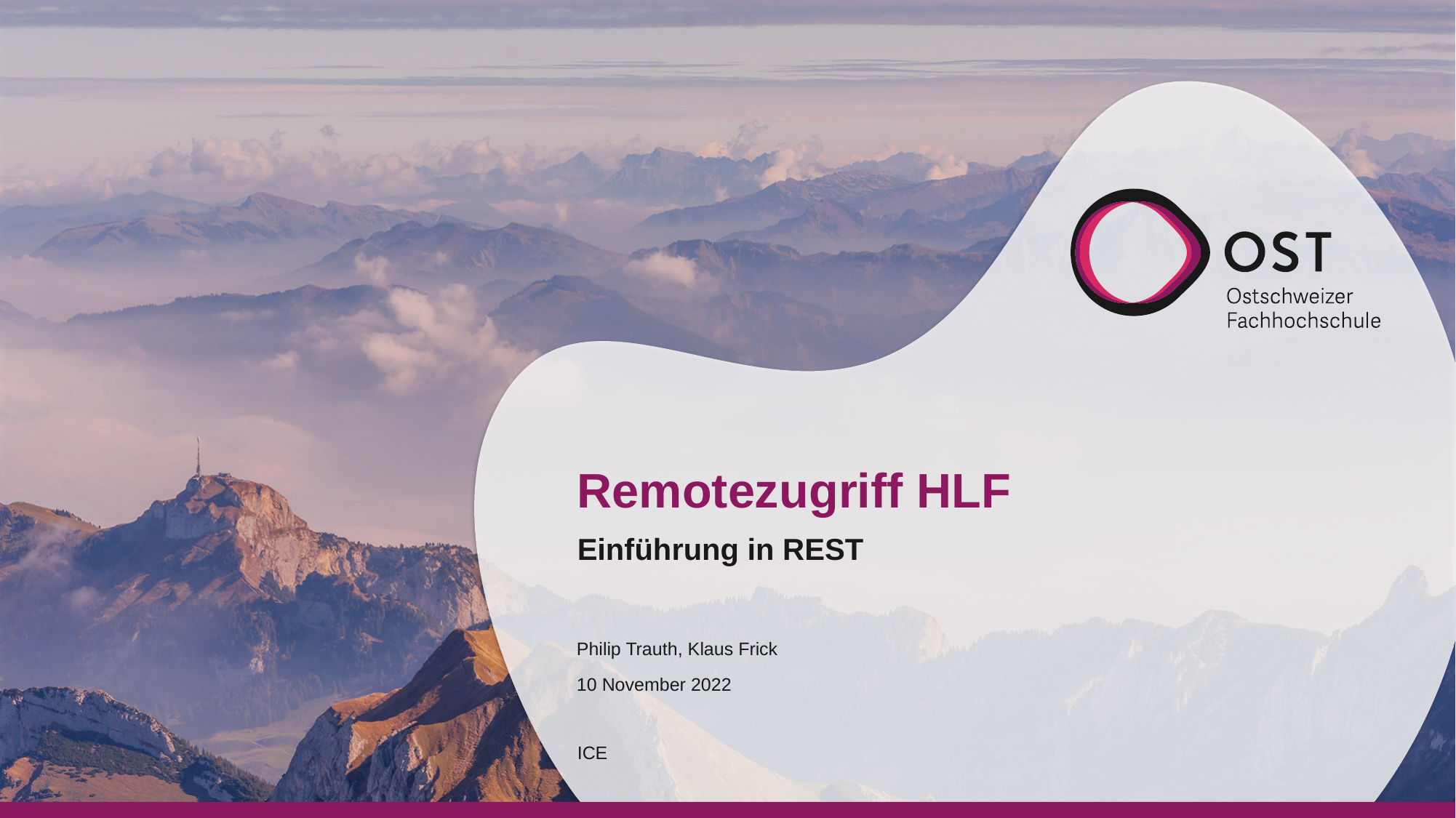

# Remotezugriff HLF
Einführung in REST
Philip Trauth, Klaus Frick
10 November 2022
ICE